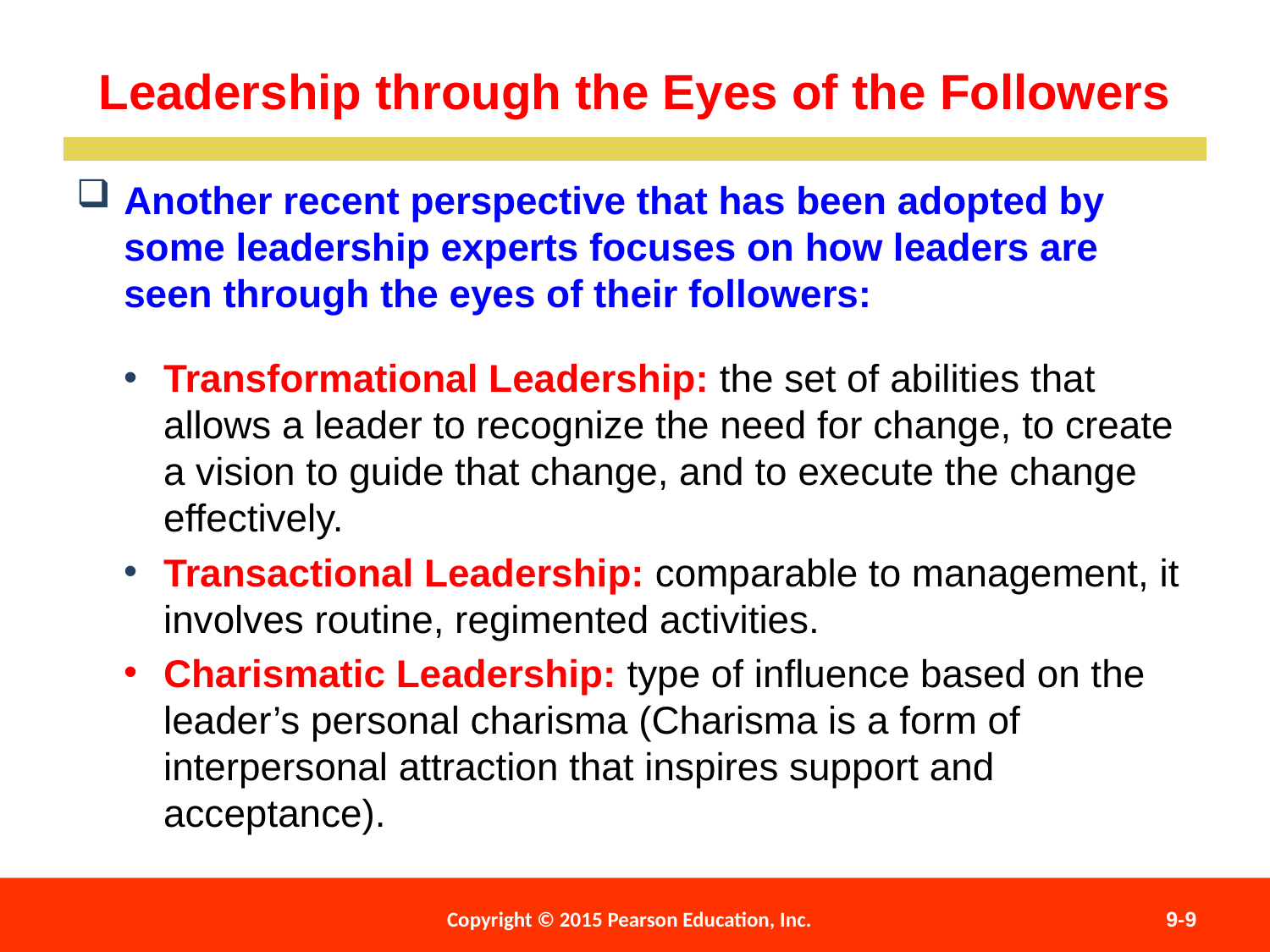

Leadership through the Eyes of the Followers
Another recent perspective that has been adopted by some leadership experts focuses on how leaders are seen through the eyes of their followers:

Transformational Leadership: the set of abilities that allows a leader to recognize the need for change, to create a vision to guide that change, and to execute the change effectively.
Transactional Leadership: comparable to management, it involves routine, regimented activities.
Charismatic Leadership: type of influence based on the leader’s personal charisma (Charisma is a form of interpersonal attraction that inspires support and acceptance).